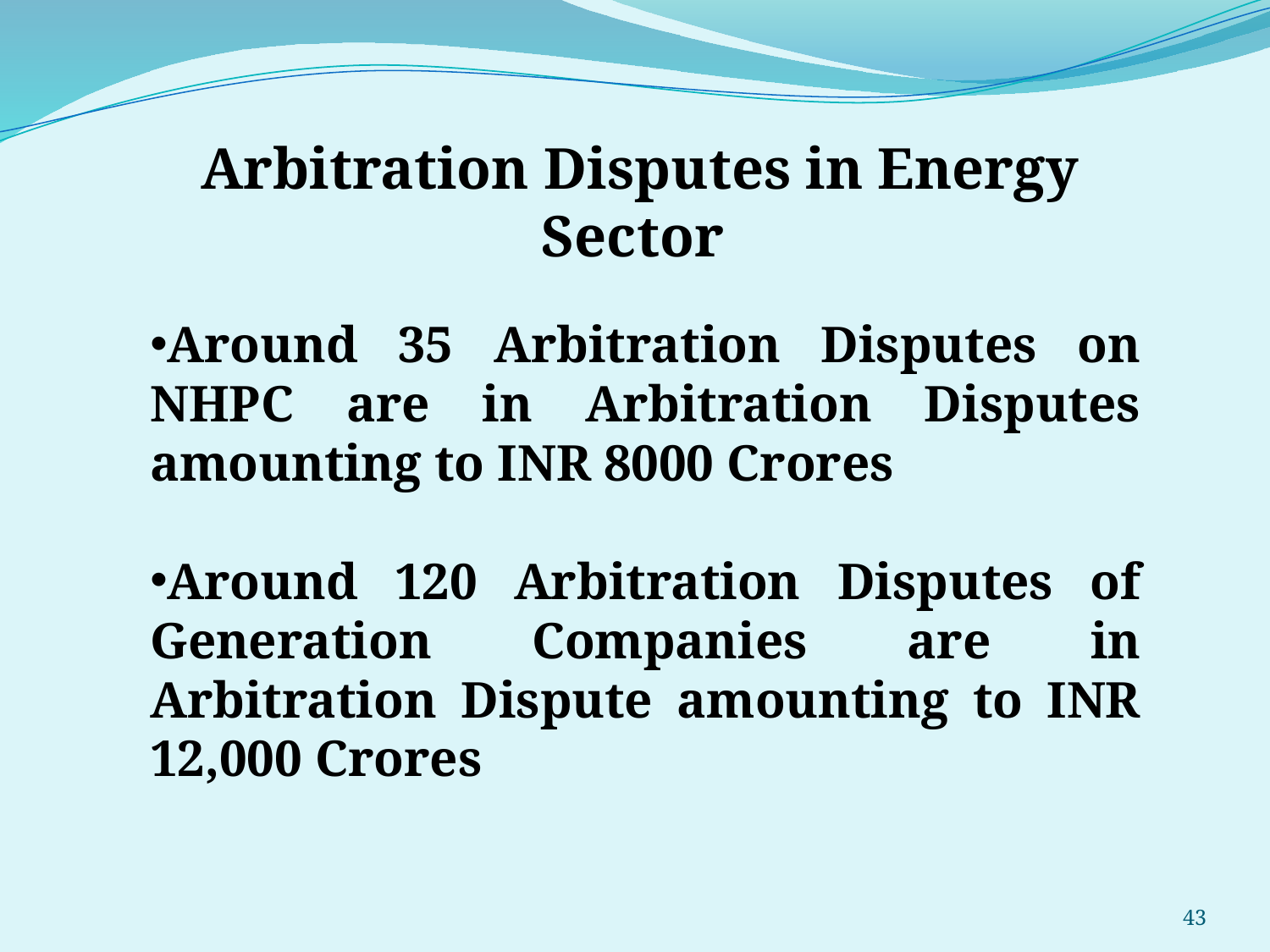

Arbitration Disputes in Energy Sector
Around 35 Arbitration Disputes on NHPC are in Arbitration Disputes amounting to INR 8000 Crores

Around 120 Arbitration Disputes of Generation Companies are in Arbitration Dispute amounting to INR 12,000 Crores
43